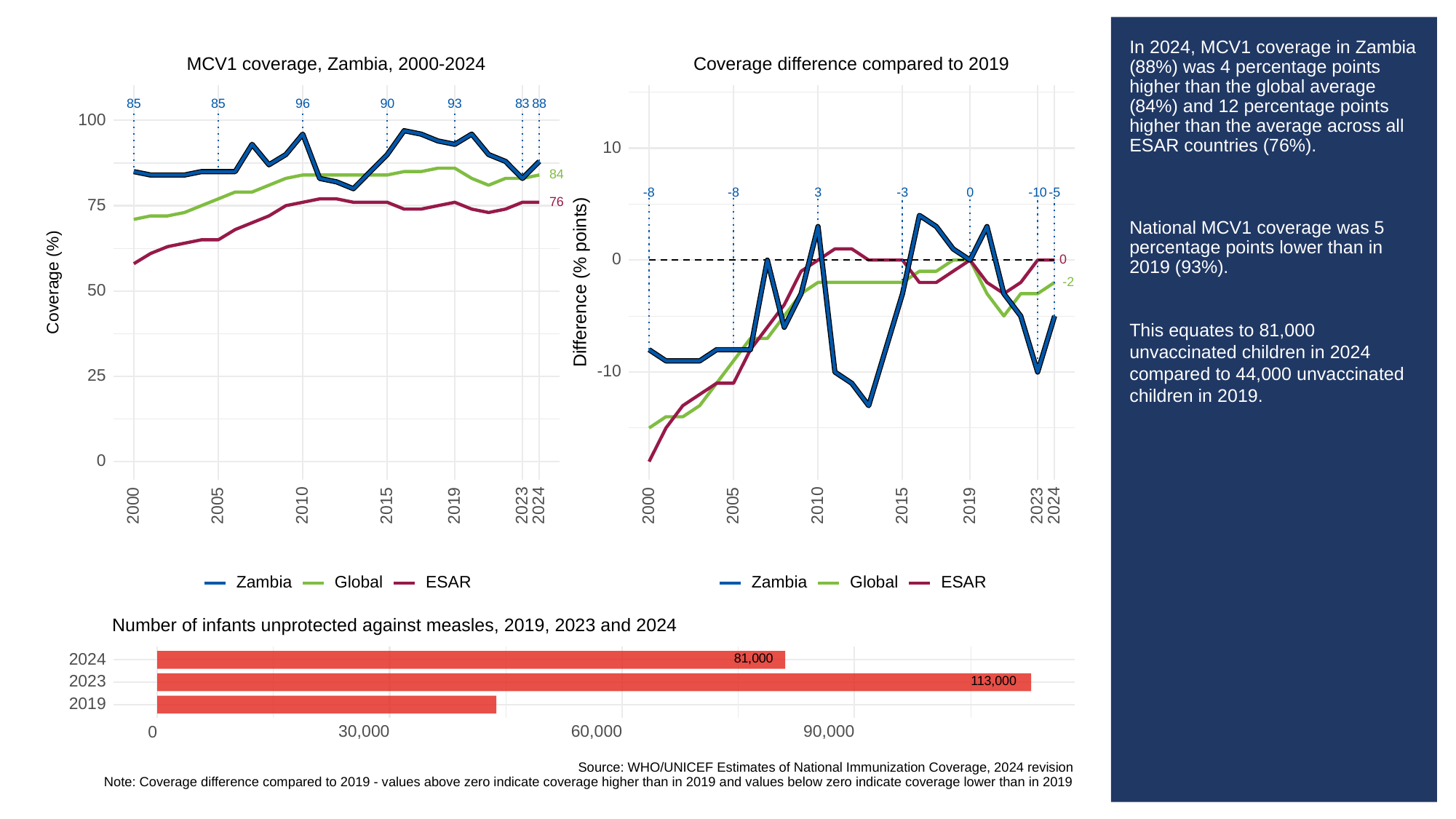

# In 2024, MCV1 coverage in Zambia (88%) was 4 percentage points higher than the global average (84%) and 12 percentage points higher than the average across all ESAR countries (76%).

National MCV1 coverage was 5 percentage points lower than in 2019 (93%).

This equates to 81,000 unvaccinated children in 2024 compared to 44,000 unvaccinated children in 2019.

MCV1 coverage, Zambia, 2000-2024
Coverage difference compared to 2019

93
83
85
85
96
90
88

100

10

84
3
-3
-8
-8
0
-10
-5

76

75

0
0

Difference (% points)
Coverage (%)
-2
50

-10
25

0

2023
2023
2000
2005
2010
2015
2019
2024
2000
2005
2010
2015
2019
2024
Global
ESAR
Global
ESAR
Zambia
Zambia

Number of infants unprotected against measles, 2019, 2023 and 2024

81,000
2024

113,000
2023

2019

30,000
60,000
90,000
0
Source: WHO/UNICEF Estimates of National Immunization Coverage, 2024 revision
Note: Coverage difference compared to 2019 - values above zero indicate coverage higher than in 2019 and values below zero indicate coverage lower than in 2019